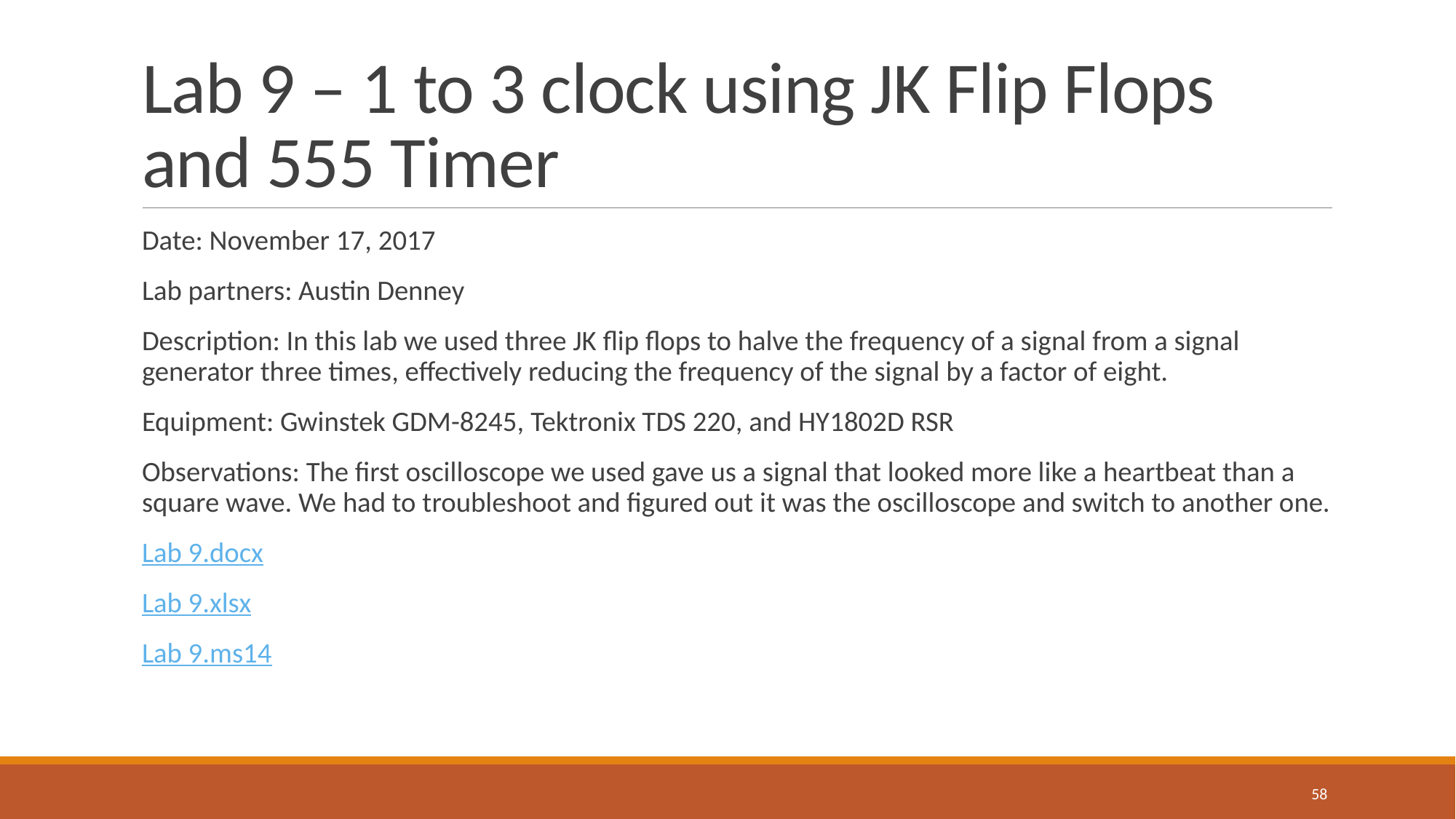

# Lab 9 – 1 to 3 clock using JK Flip Flops and 555 Timer
Date: November 17, 2017
Lab partners: Austin Denney
Description: In this lab we used three JK flip flops to halve the frequency of a signal from a signal generator three times, effectively reducing the frequency of the signal by a factor of eight.
Equipment: Gwinstek GDM-8245, Tektronix TDS 220, and HY1802D RSR
Observations: The first oscilloscope we used gave us a signal that looked more like a heartbeat than a square wave. We had to troubleshoot and figured out it was the oscilloscope and switch to another one.
Lab 9.docx
Lab 9.xlsx
Lab 9.ms14
58